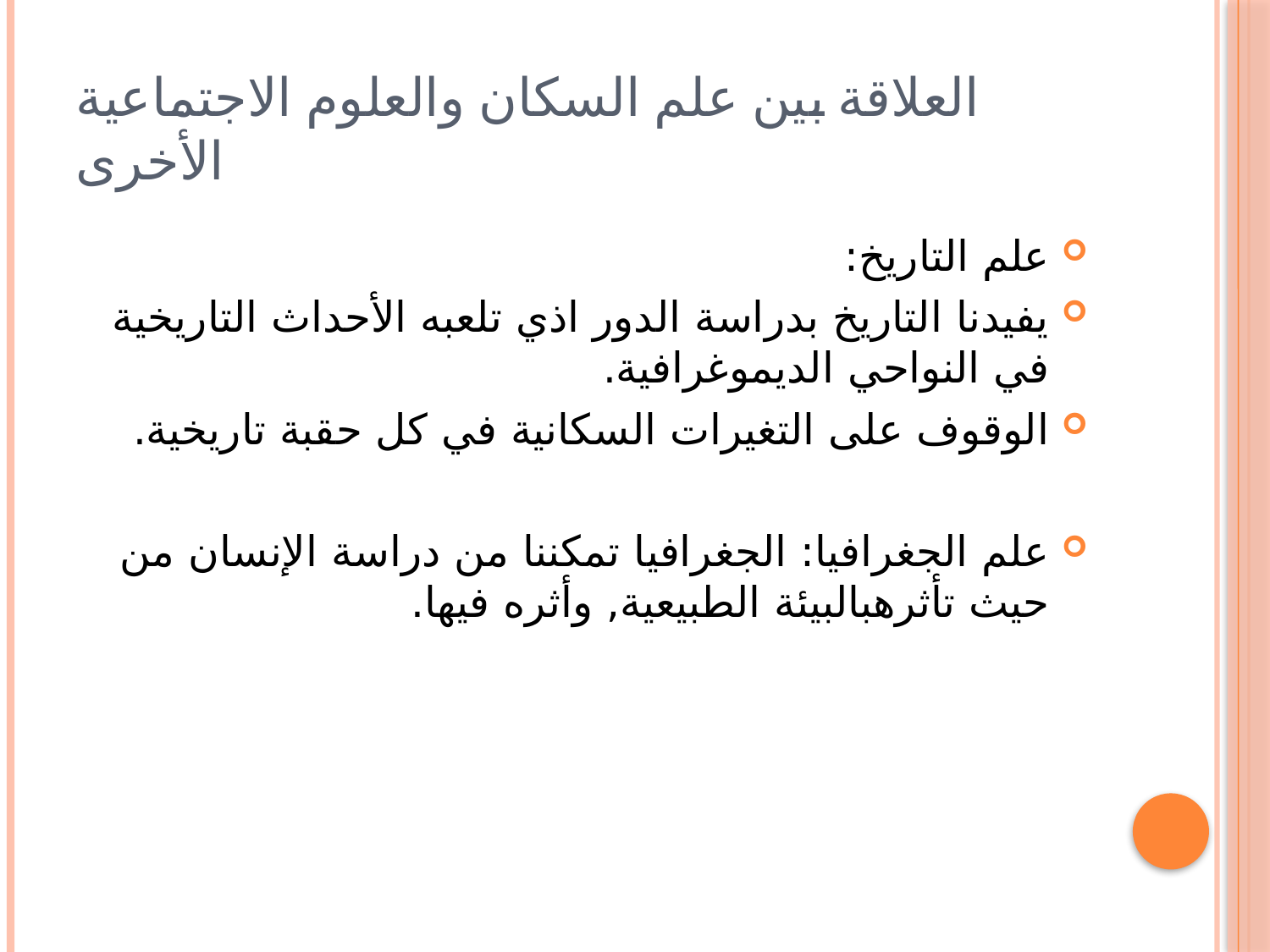

# العلاقة بين علم السكان والعلوم الاجتماعية الأخرى
علم التاريخ:
يفيدنا التاريخ بدراسة الدور اذي تلعبه الأحداث التاريخية في النواحي الديموغرافية.
الوقوف على التغيرات السكانية في كل حقبة تاريخية.

علم الجغرافيا: الجغرافيا تمكننا من دراسة الإنسان من حيث تأثرهبالبيئة الطبيعية, وأثره فيها.